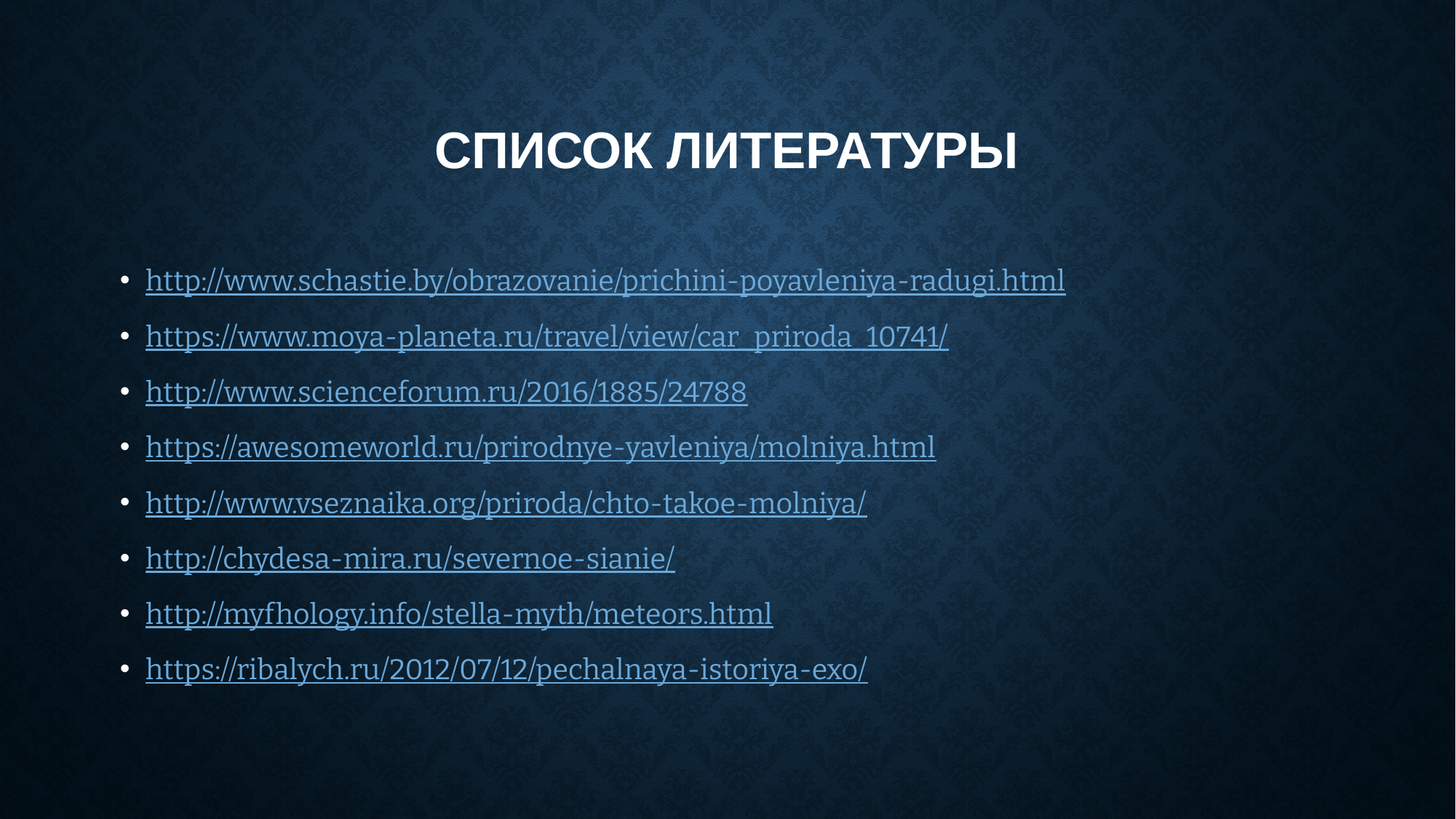

# Список литературы
http://www.schastie.by/obrazovanie/prichini-poyavleniya-radugi.html
https://www.moya-planeta.ru/travel/view/car_priroda_10741/
http://www.scienceforum.ru/2016/1885/24788
https://awesomeworld.ru/prirodnye-yavleniya/molniya.html
http://www.vseznaika.org/priroda/chto-takoe-molniya/
http://chydesa-mira.ru/severnoe-sianie/
http://myfhology.info/stella-myth/meteors.html
https://ribalych.ru/2012/07/12/pechalnaya-istoriya-exo/